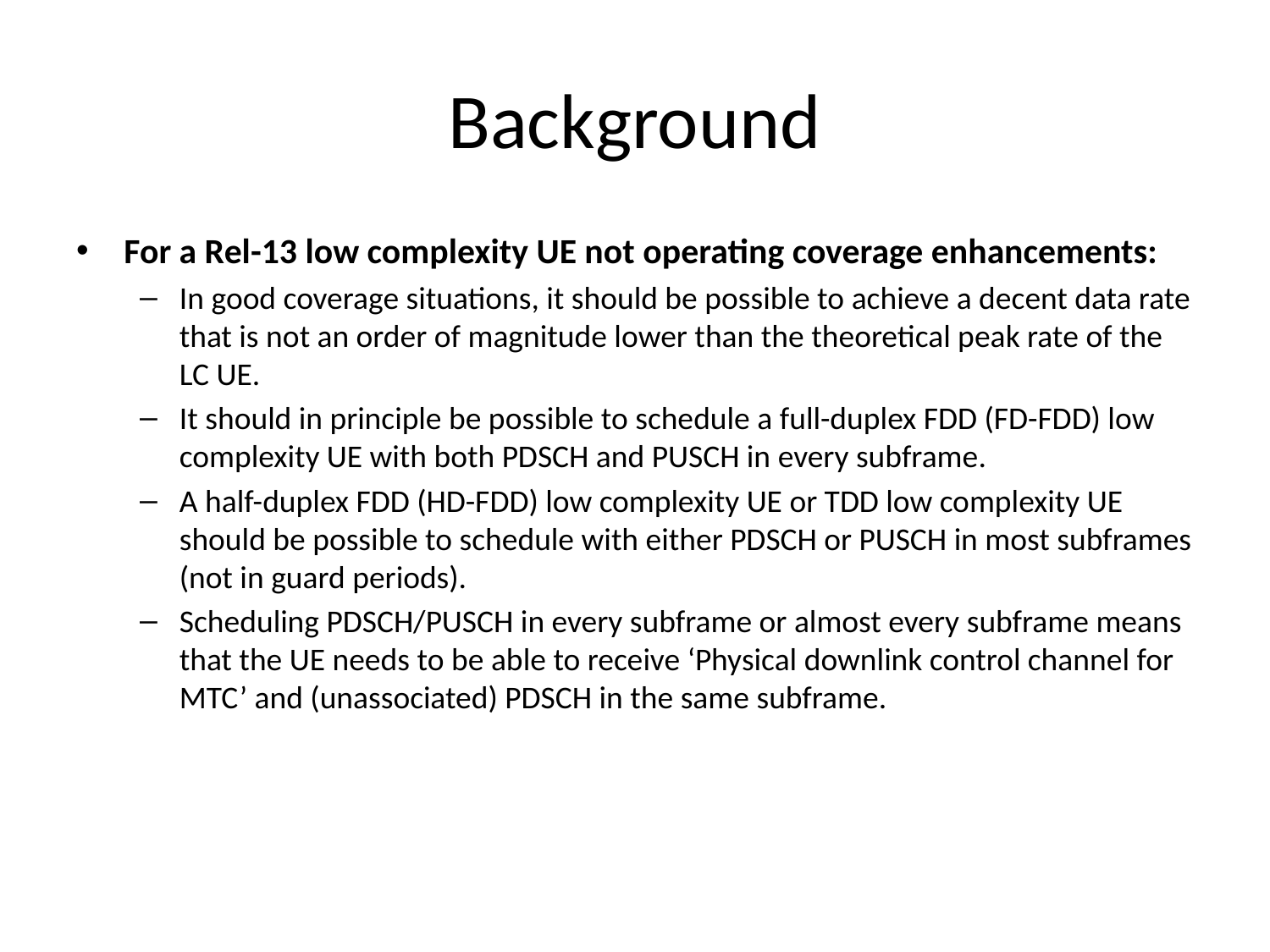

# Background
For a Rel-13 low complexity UE not operating coverage enhancements:
In good coverage situations, it should be possible to achieve a decent data rate that is not an order of magnitude lower than the theoretical peak rate of the LC UE.
It should in principle be possible to schedule a full-duplex FDD (FD-FDD) low complexity UE with both PDSCH and PUSCH in every subframe.
A half-duplex FDD (HD-FDD) low complexity UE or TDD low complexity UE should be possible to schedule with either PDSCH or PUSCH in most subframes (not in guard periods).
Scheduling PDSCH/PUSCH in every subframe or almost every subframe means that the UE needs to be able to receive ‘Physical downlink control channel for MTC’ and (unassociated) PDSCH in the same subframe.